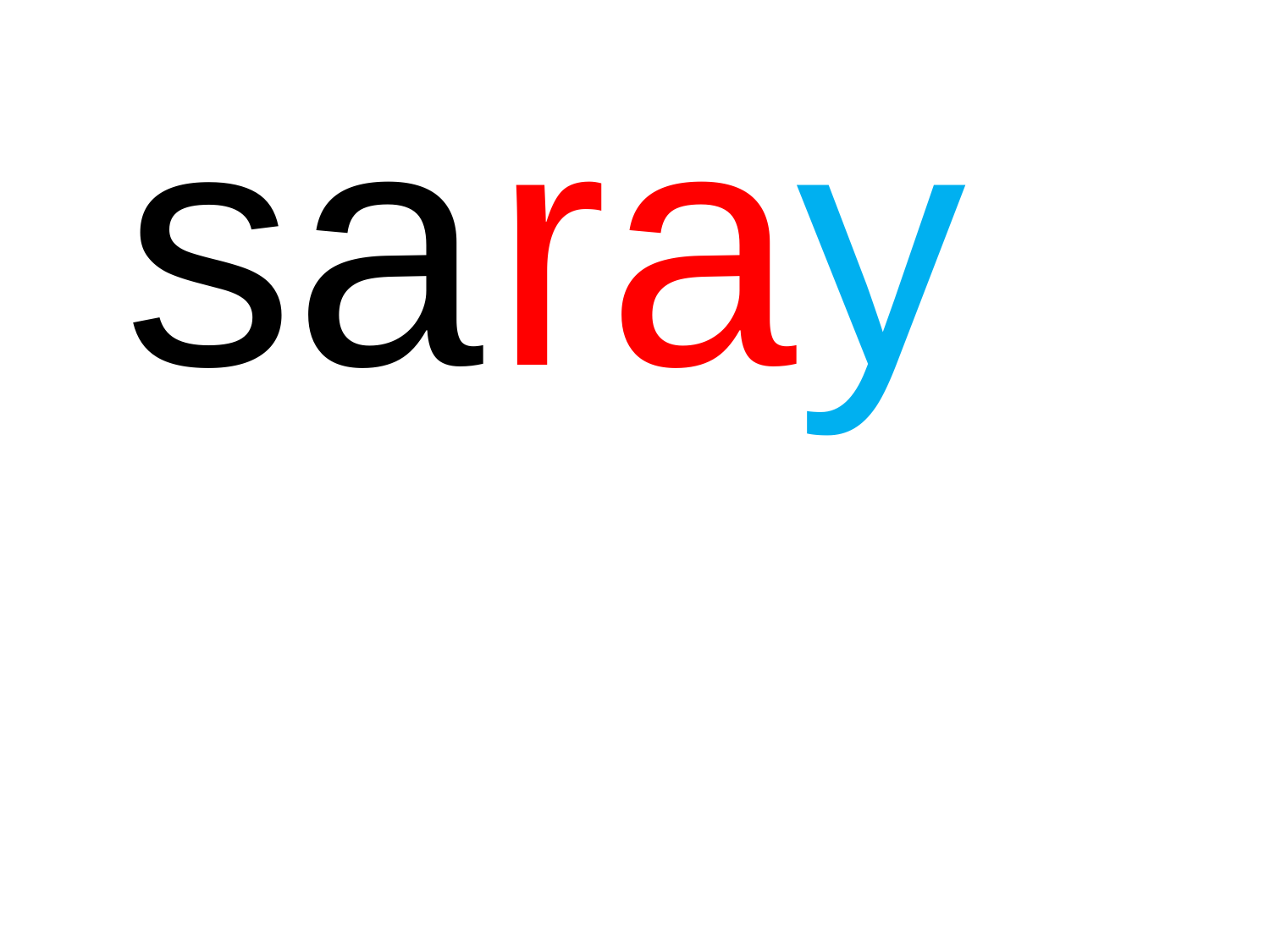

| sa |
| --- |
| ray |
| --- |